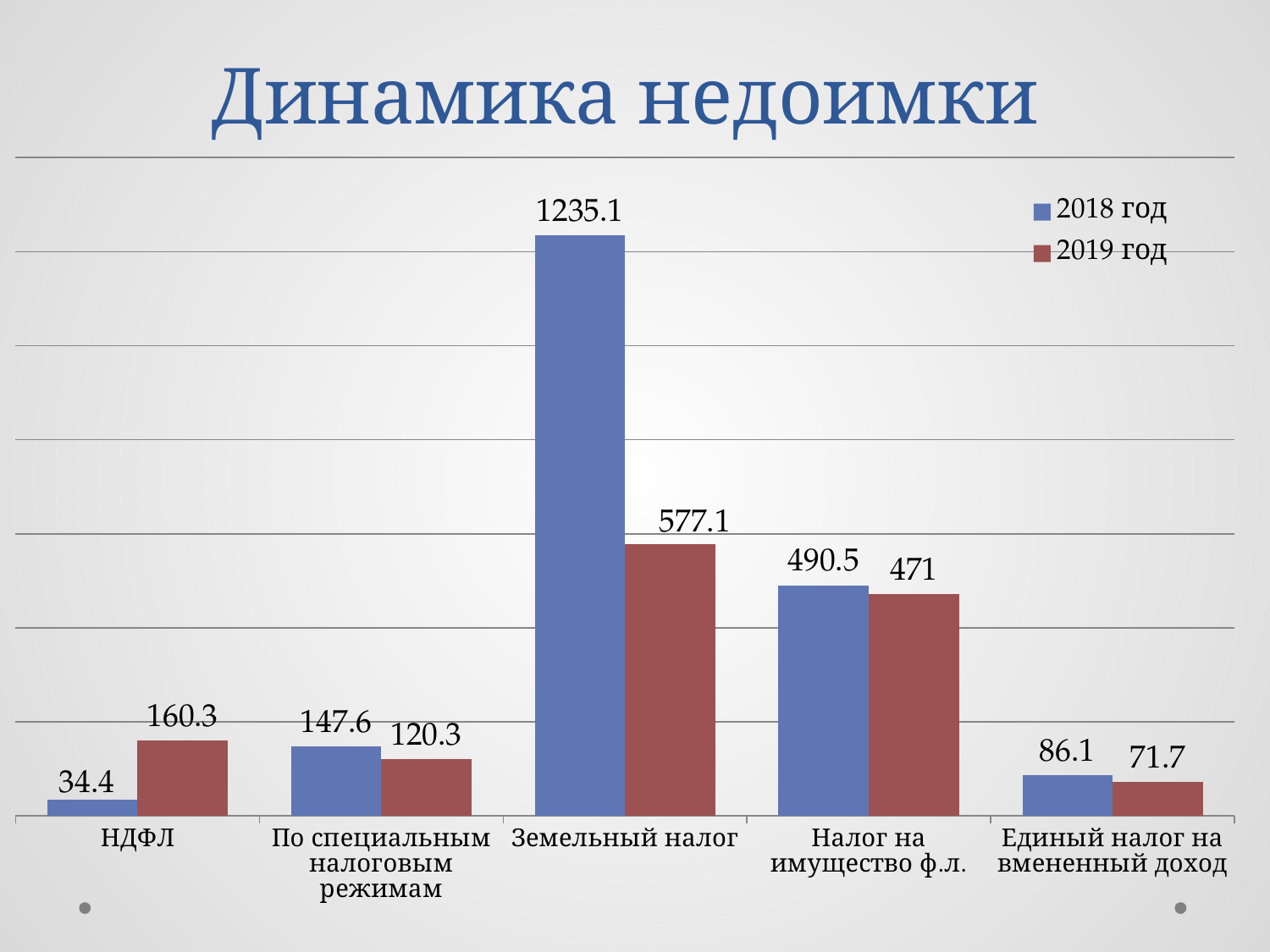

# Динамика недоимки

### Chart

| Category | 2018 год | 2019 год |
|---|---|---|
| НДФЛ | 34.4 | 160.3 |
| По специальным налоговым режимам | 147.6 | 120.3 |
| Земельный налог | 1235.1 | 577.1 |
| Налог на имущество ф.л. | 490.5 | 471.0 |
| Единый налог на вмененный доход | 86.1 | 71.7 |